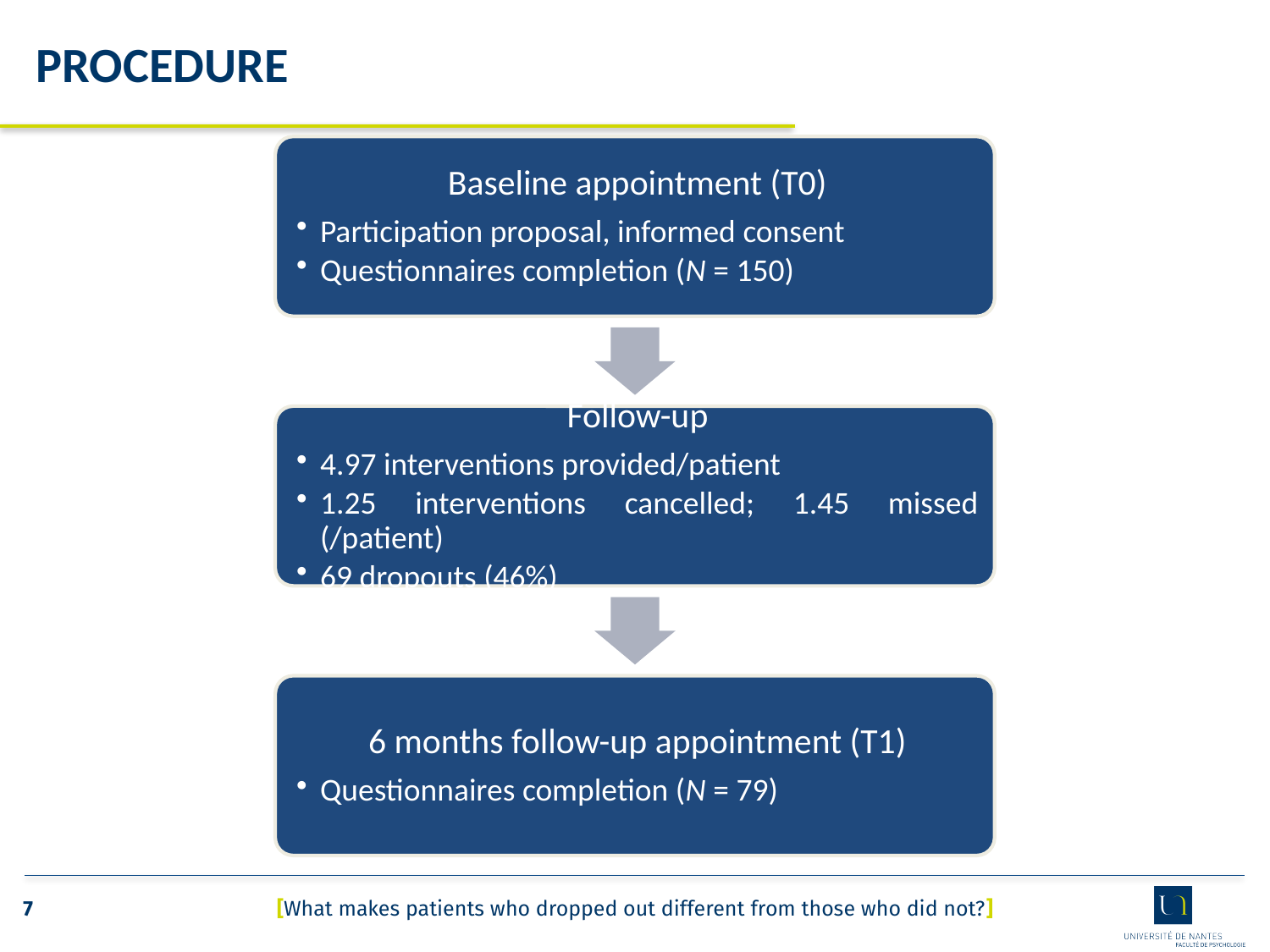

PROCEDURE
Baseline appointment (T0)
Participation proposal, informed consent
Questionnaires completion (N = 150)

Follow-up
4.97 interventions provided/patient
1.25 interventions cancelled; 1.45 missed (/patient)
69 dropouts (46%)

6 months follow-up appointment (T1)
Questionnaires completion (N = 79)
[What makes patients who dropped out different from those who did not?]